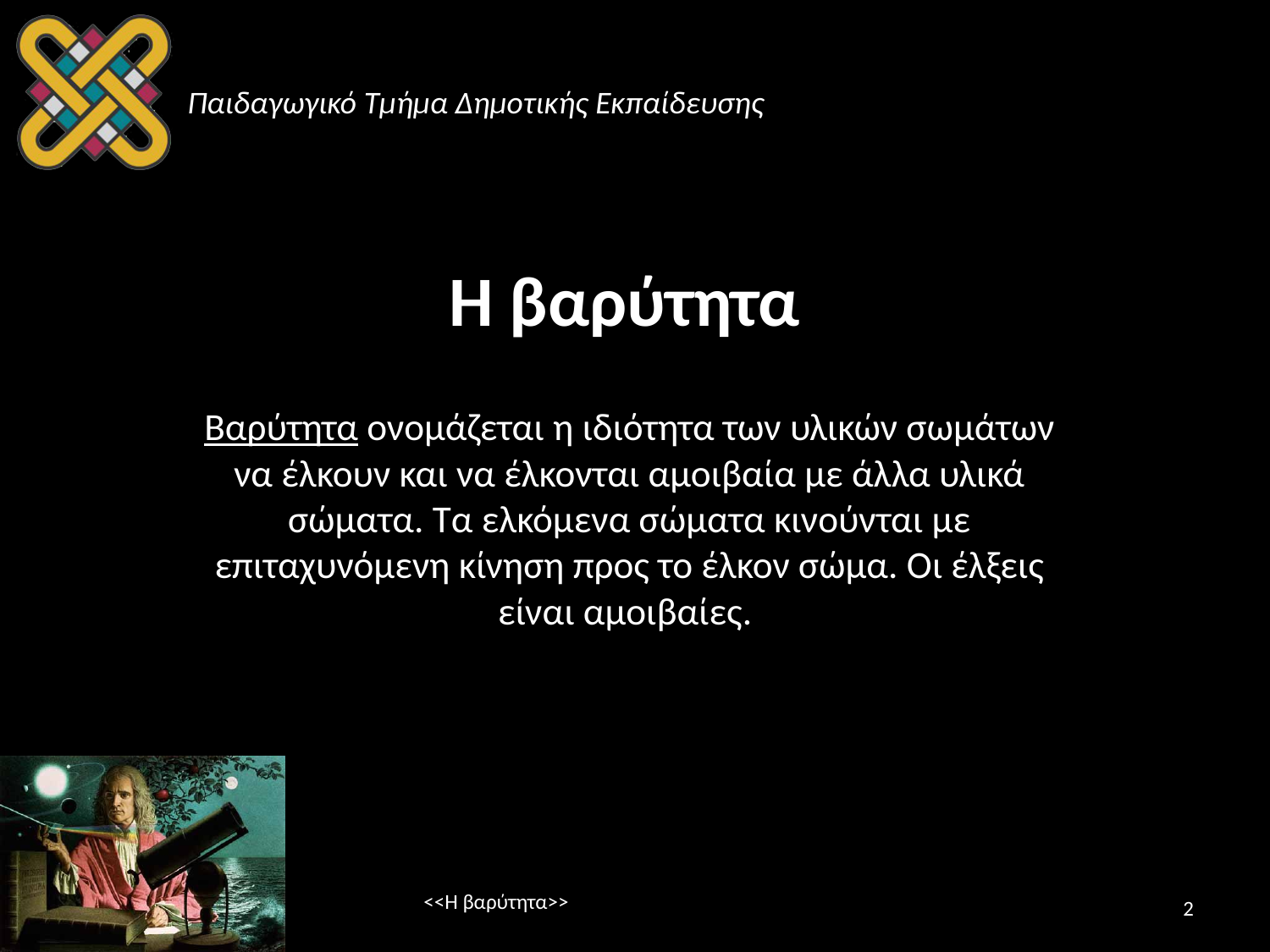

# Η βαρύτητα
Βαρύτητα ονομάζεται η ιδιότητα των υλικών σωμάτων να έλκουν και να έλκονται αμοιβαία με άλλα υλικά σώματα. Τα ελκόμενα σώματα κινούνται με επιταχυνόμενη κίνηση προς το έλκον σώμα. Οι έλξεις είναι αμοιβαίες.
<<Η βαρύτητα>>
2